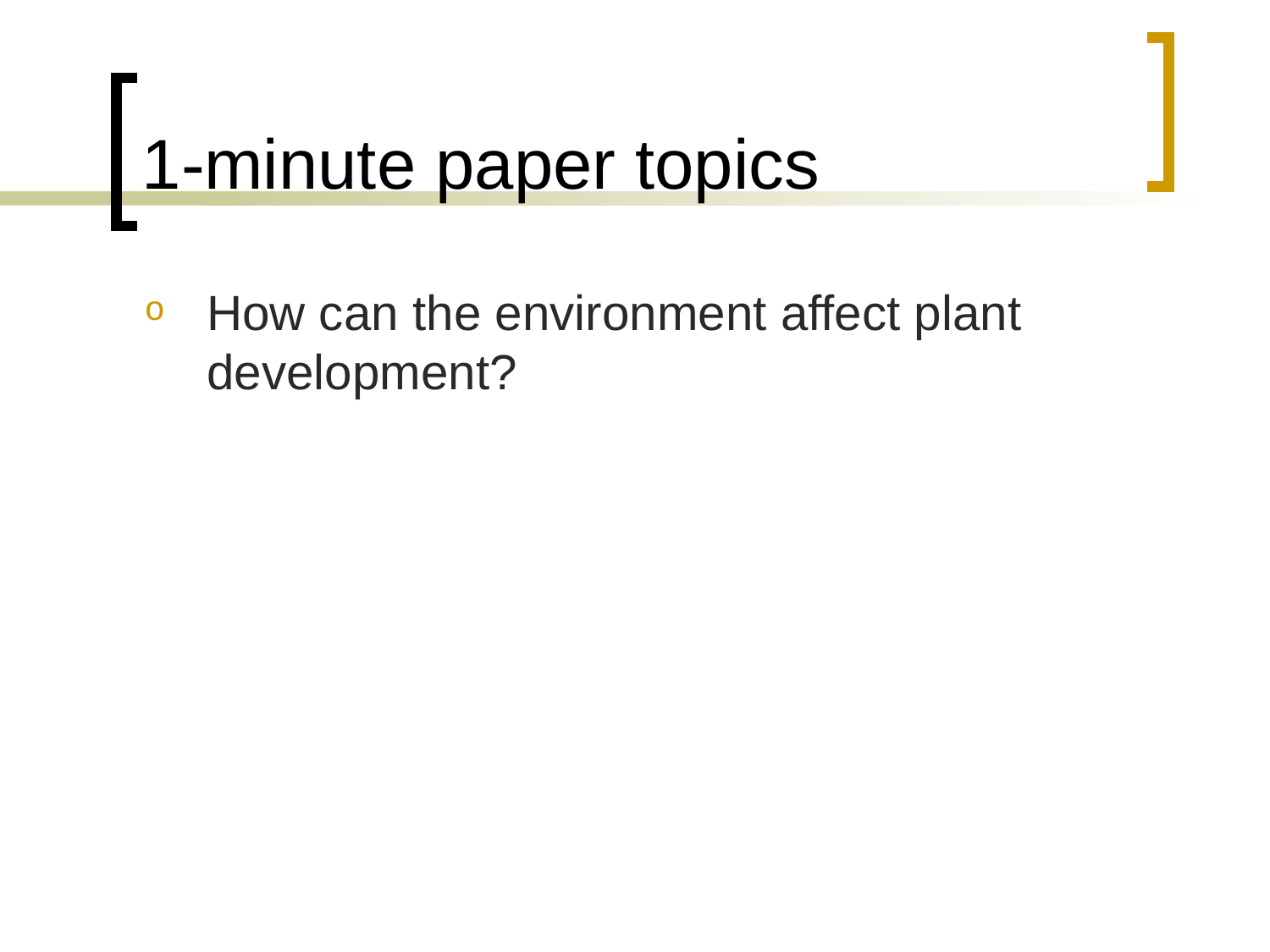

# 1-minute paper topics
How can the environment affect plant development?